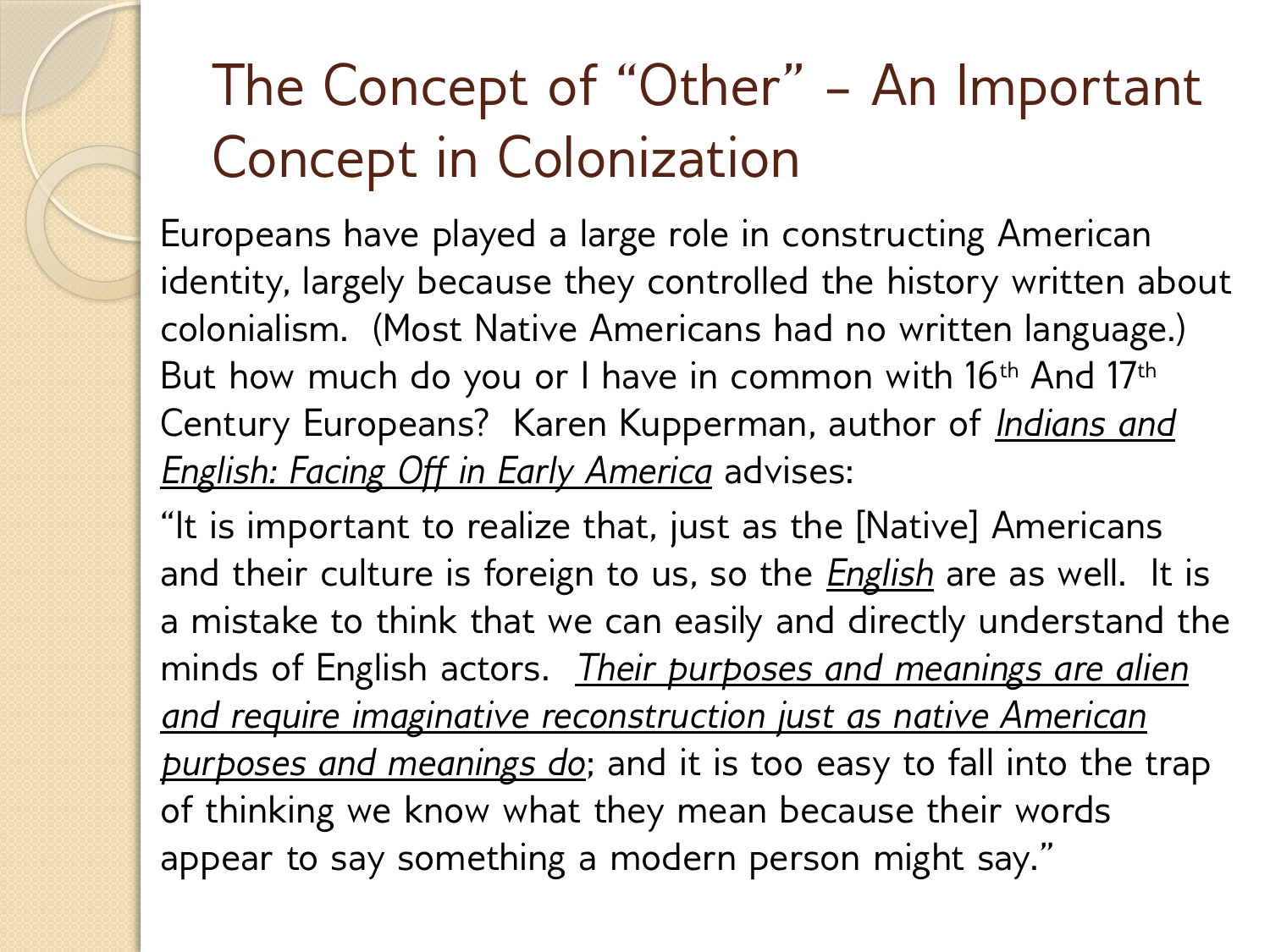

# The Concept of “Other” – An Important Concept in Colonization
Europeans have played a large role in constructing American identity, largely because they controlled the history written about colonialism.  (Most Native Americans had no written language.)  But how much do you or I have in common with 16th And 17th Century Europeans?  Karen Kupperman, author of Indians and English: Facing Off in Early America advises:
“It is important to realize that, just as the [Native] Americans and their culture is foreign to us, so the English are as well.  It is a mistake to think that we can easily and directly understand the minds of English actors.  Their purposes and meanings are alien and require imaginative reconstruction just as native American purposes and meanings do; and it is too easy to fall into the trap of thinking we know what they mean because their words appear to say something a modern person might say.”